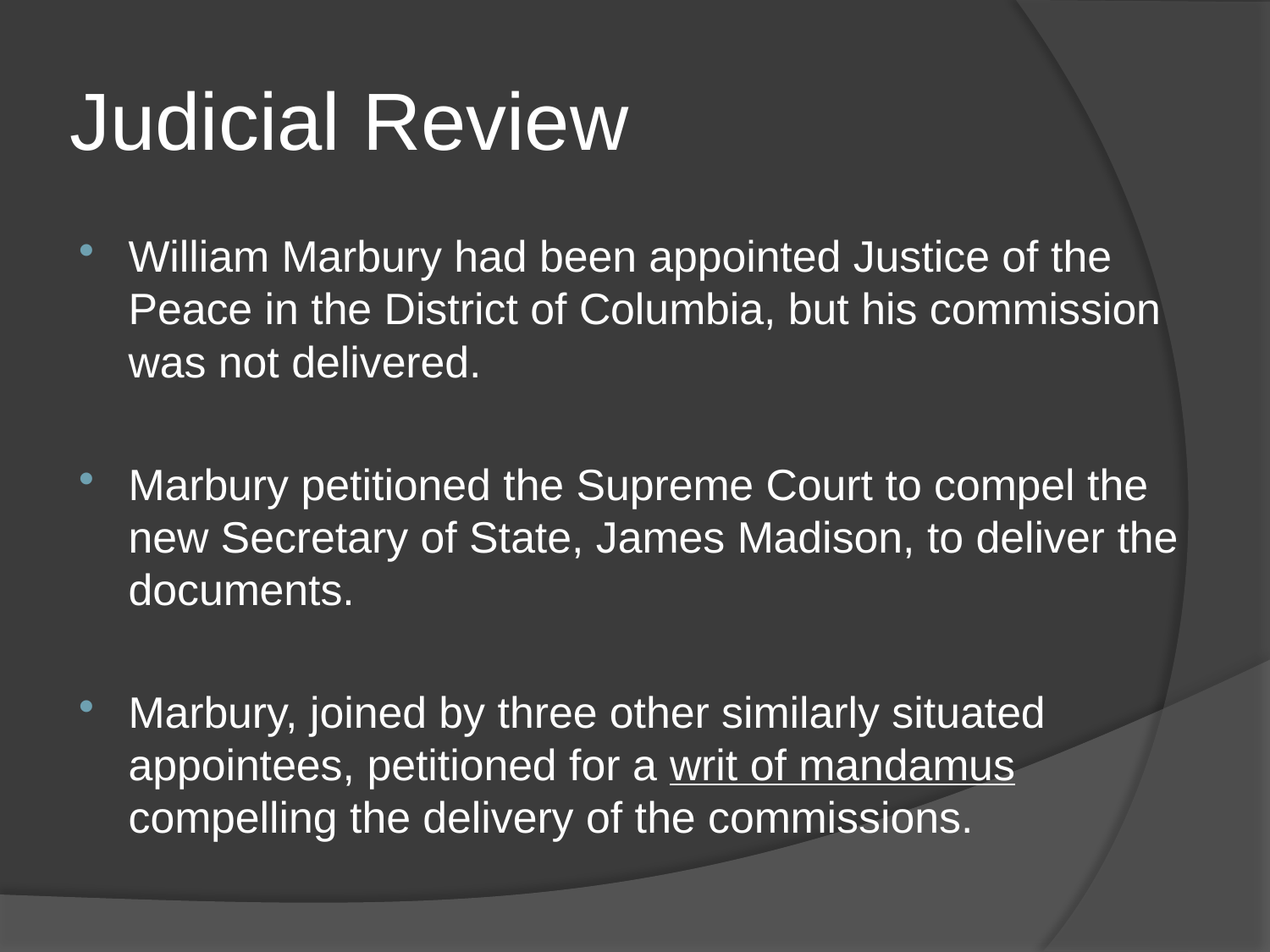

# Judicial Review
William Marbury had been appointed Justice of the Peace in the District of Columbia, but his commission was not delivered.

Marbury petitioned the Supreme Court to compel the new Secretary of State, James Madison, to deliver the documents.

Marbury, joined by three other similarly situated appointees, petitioned for a writ of mandamus compelling the delivery of the commissions.